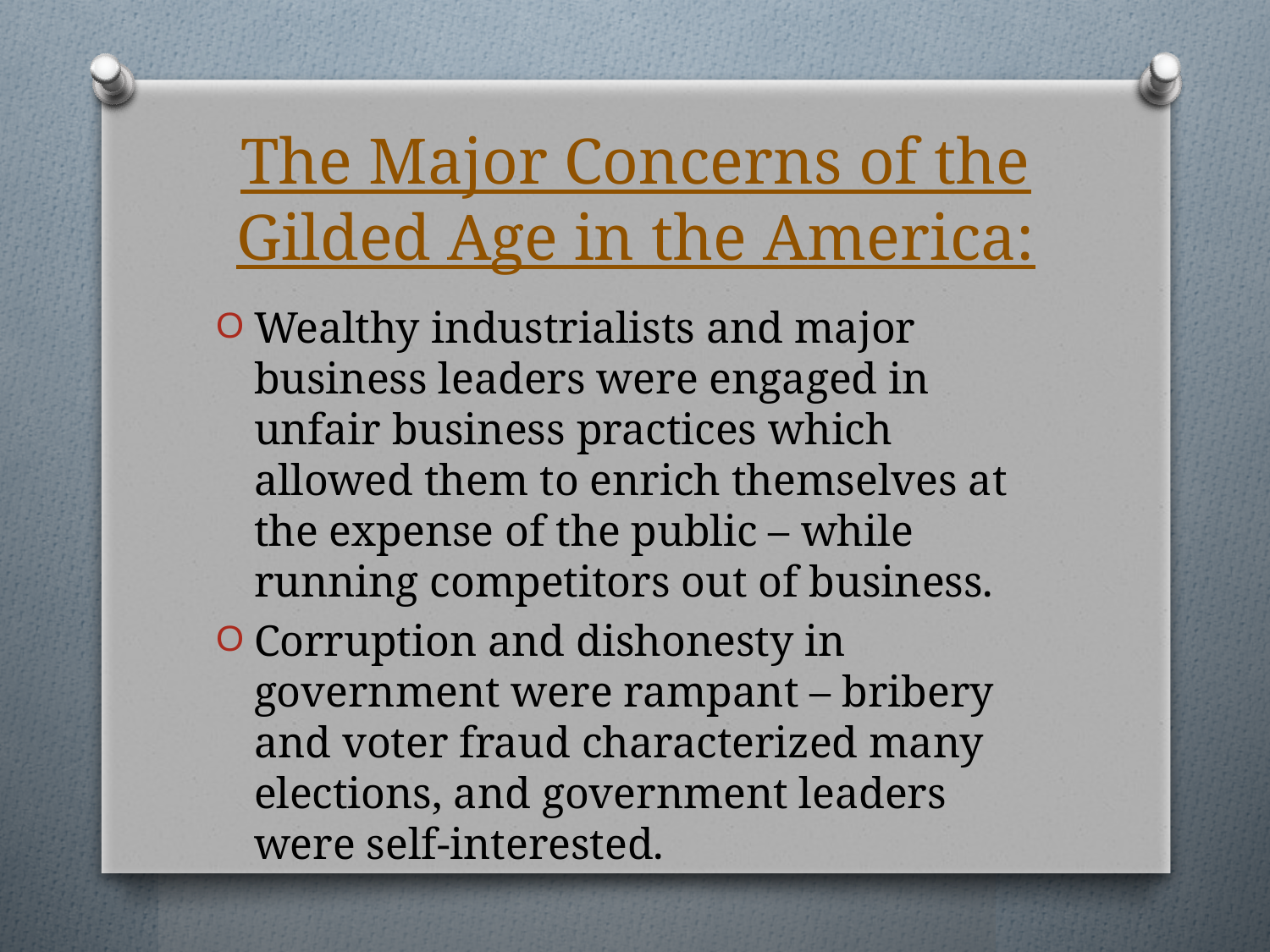

# The Major Concerns of the Gilded Age in the America:
Wealthy industrialists and major business leaders were engaged in unfair business practices which allowed them to enrich themselves at the expense of the public – while running competitors out of business.
Corruption and dishonesty in government were rampant – bribery and voter fraud characterized many elections, and government leaders were self-interested.